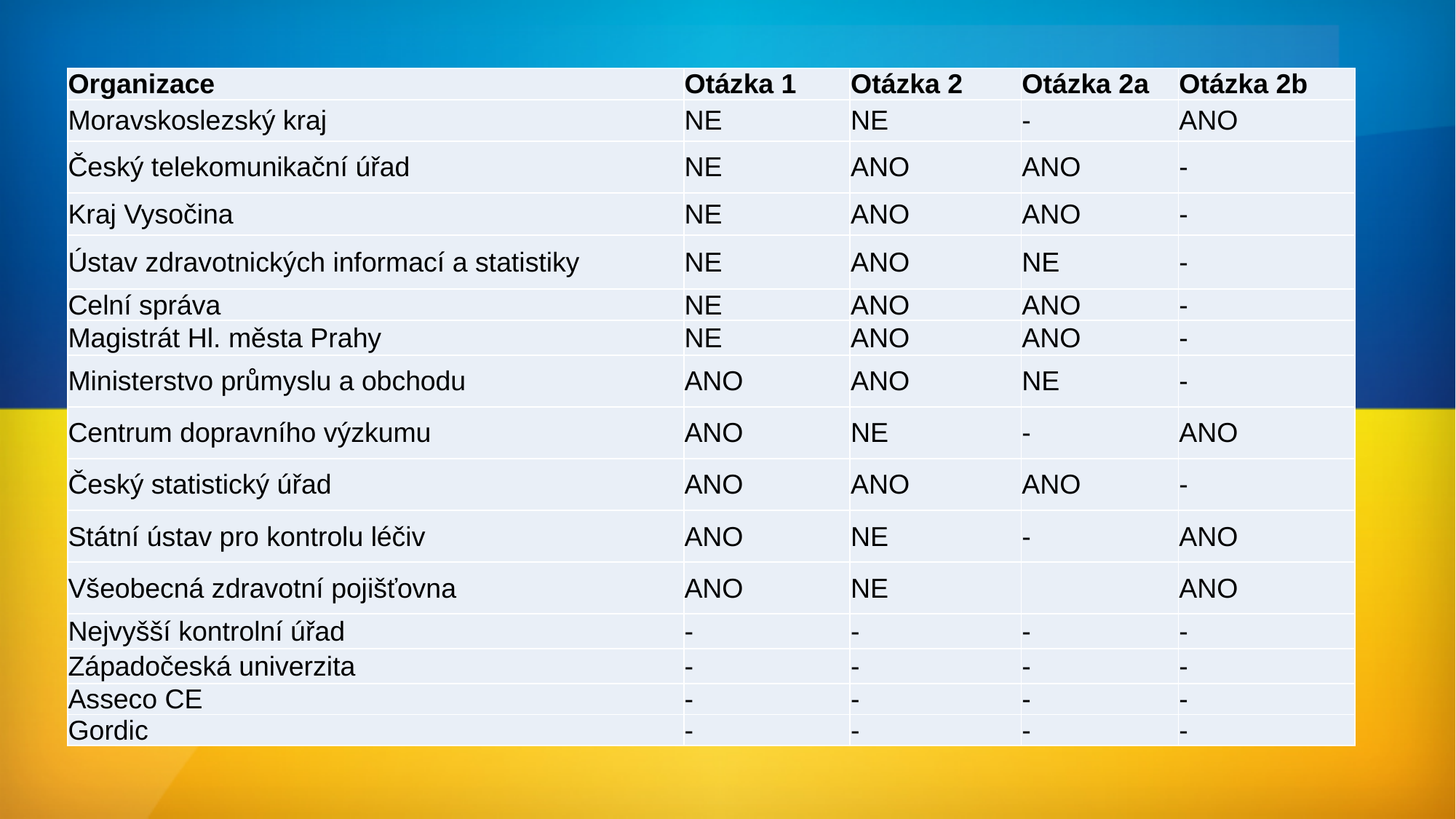

#
| Organizace | Otázka 1 | Otázka 2 | Otázka 2a | Otázka 2b |
| --- | --- | --- | --- | --- |
| Moravskoslezský kraj | NE | NE | - | ANO |
| Český telekomunikační úřad | NE | ANO | ANO | - |
| Kraj Vysočina | NE | ANO | ANO | - |
| Ústav zdravotnických informací a statistiky | NE | ANO | NE | - |
| Celní správa | NE | ANO | ANO | - |
| Magistrát Hl. města Prahy | NE | ANO | ANO | - |
| Ministerstvo průmyslu a obchodu | ANO | ANO | NE | - |
| Centrum dopravního výzkumu | ANO | NE | - | ANO |
| Český statistický úřad | ANO | ANO | ANO | - |
| Státní ústav pro kontrolu léčiv | ANO | NE | - | ANO |
| Všeobecná zdravotní pojišťovna | ANO | NE |  | ANO |
| Nejvyšší kontrolní úřad | - | - | - | - |
| Západočeská univerzita | - | - | - | - |
| Asseco CE | - | - | - | - |
| Gordic | - | - | - | - |